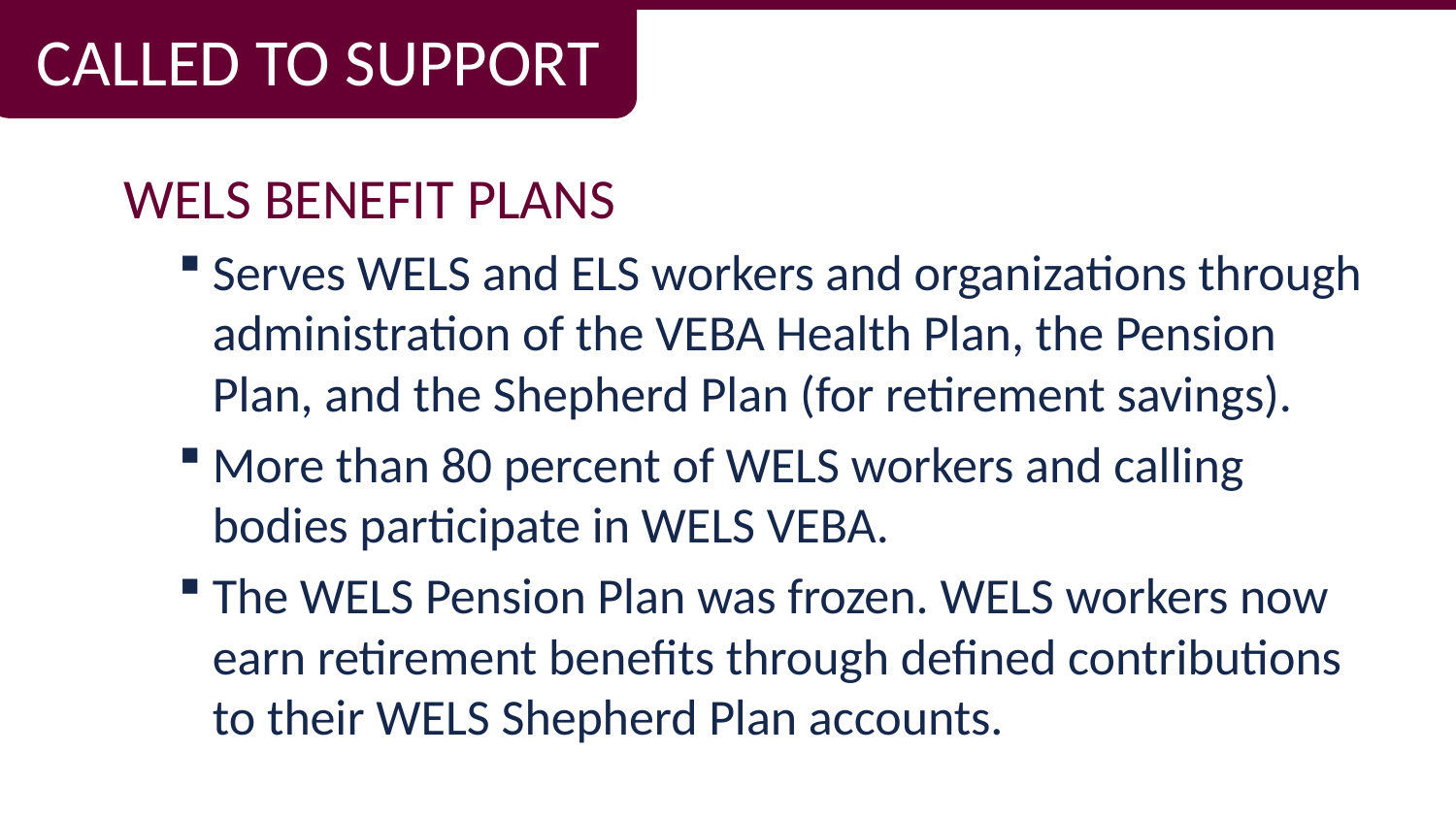

CALLED TO SUPPORT
WELS BENEFIT PLANS
Serves WELS and ELS workers and organizations through administration of the VEBA Health Plan, the Pension Plan, and the Shepherd Plan (for retirement savings).
More than 80 percent of WELS workers and calling bodies participate in WELS VEBA.
The WELS Pension Plan was frozen. WELS workers now earn retirement benefits through defined contributions to their WELS Shepherd Plan accounts.